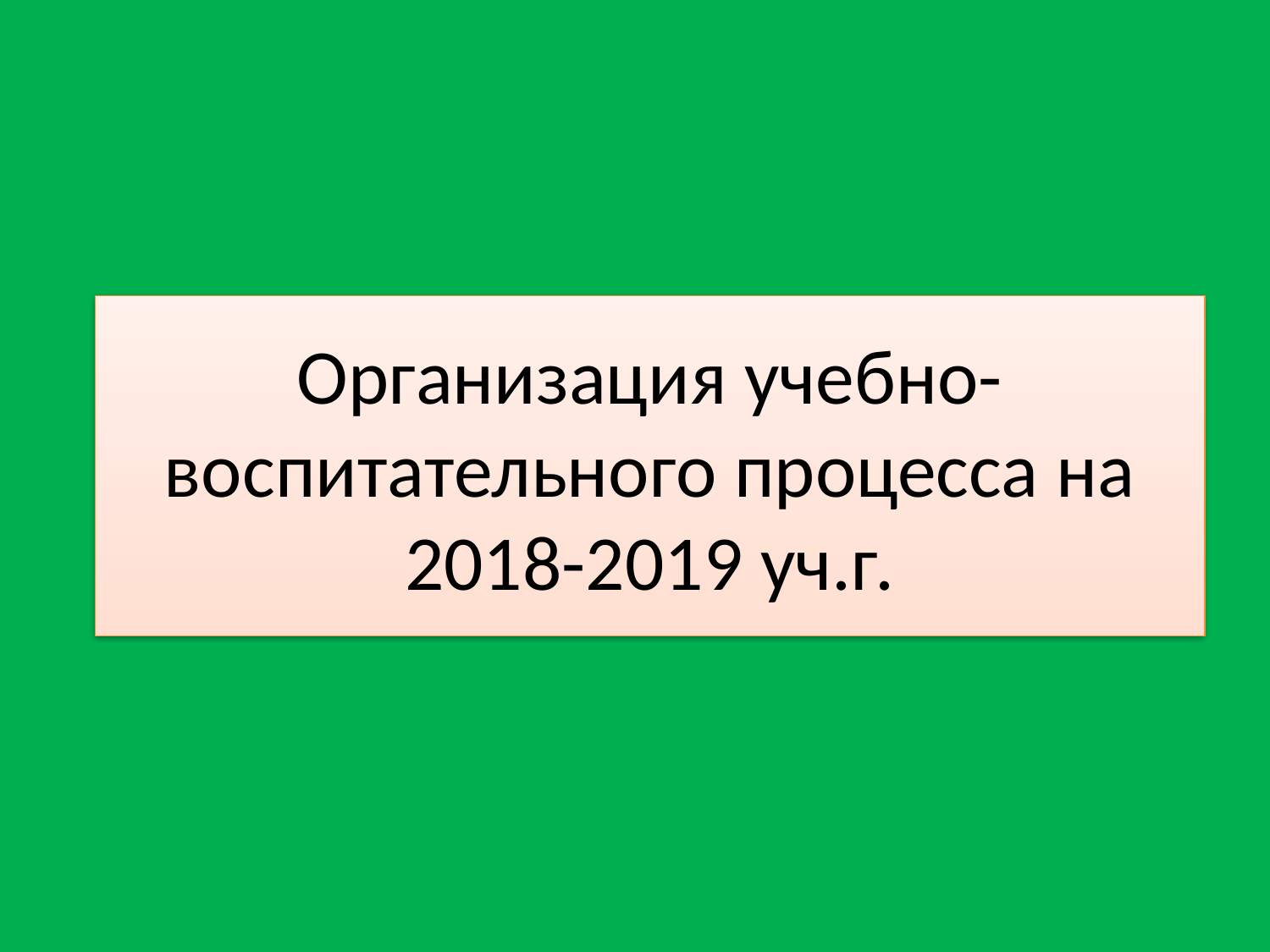

# Организация учебно-воспитательного процесса на 2018-2019 уч.г.